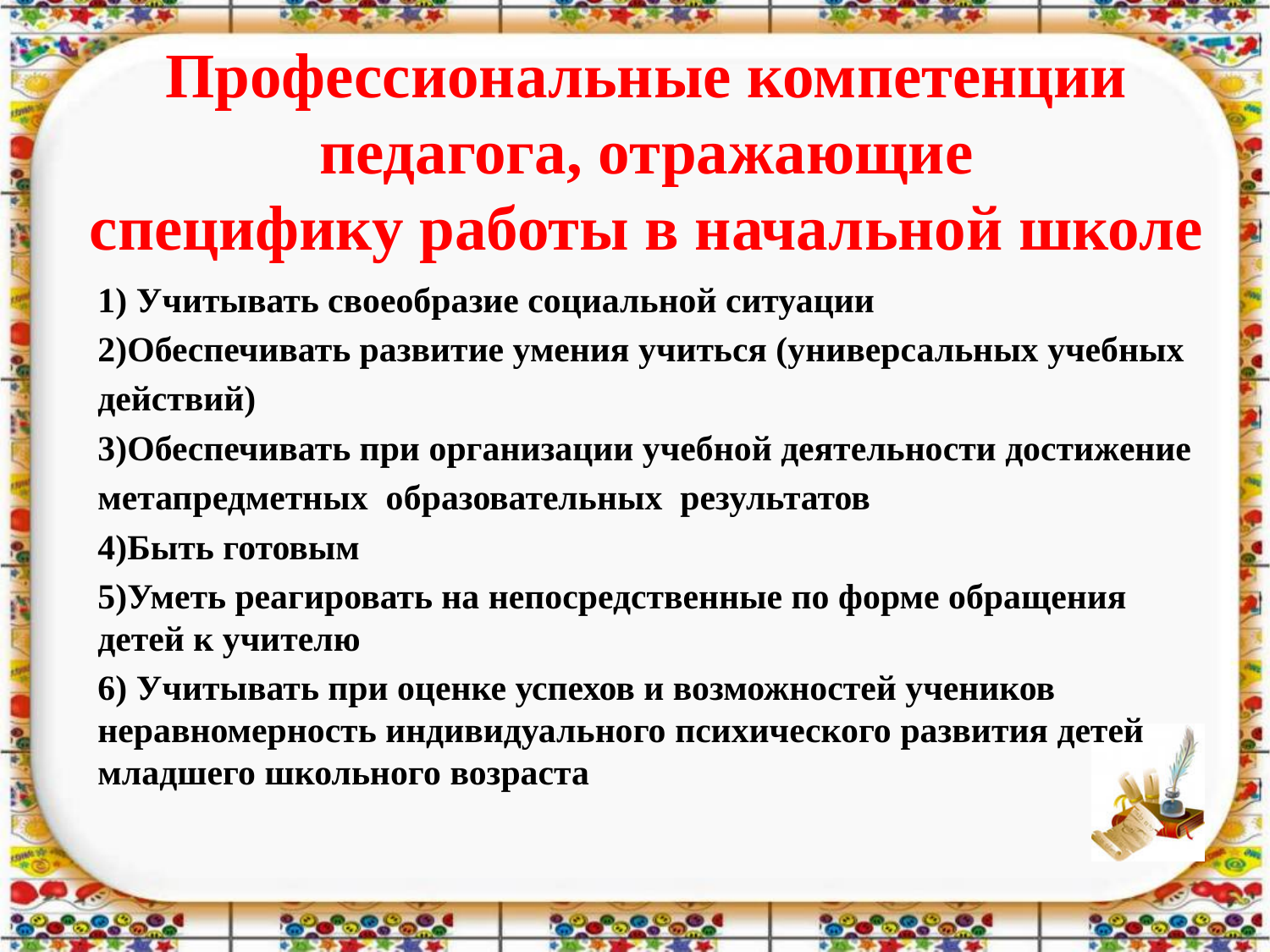

# Профессиональные компетенции педагога, отражающие специфику работы в начальной школе

1) Учитывать своеобразие социальной ситуации
2)Обеспечивать развитие умения учиться (универсальных учебных
действий)
3)Обеспечивать при организации учебной деятельности достижение
метапредметных  образовательных  результатов
4)Быть готовым
5)Уметь реагировать на непосредственные по форме обращения детей к учителю
6) Учитывать при оценке успехов и возможностей учеников неравномерность индивидуального психического развития детей младшего школьного возраста